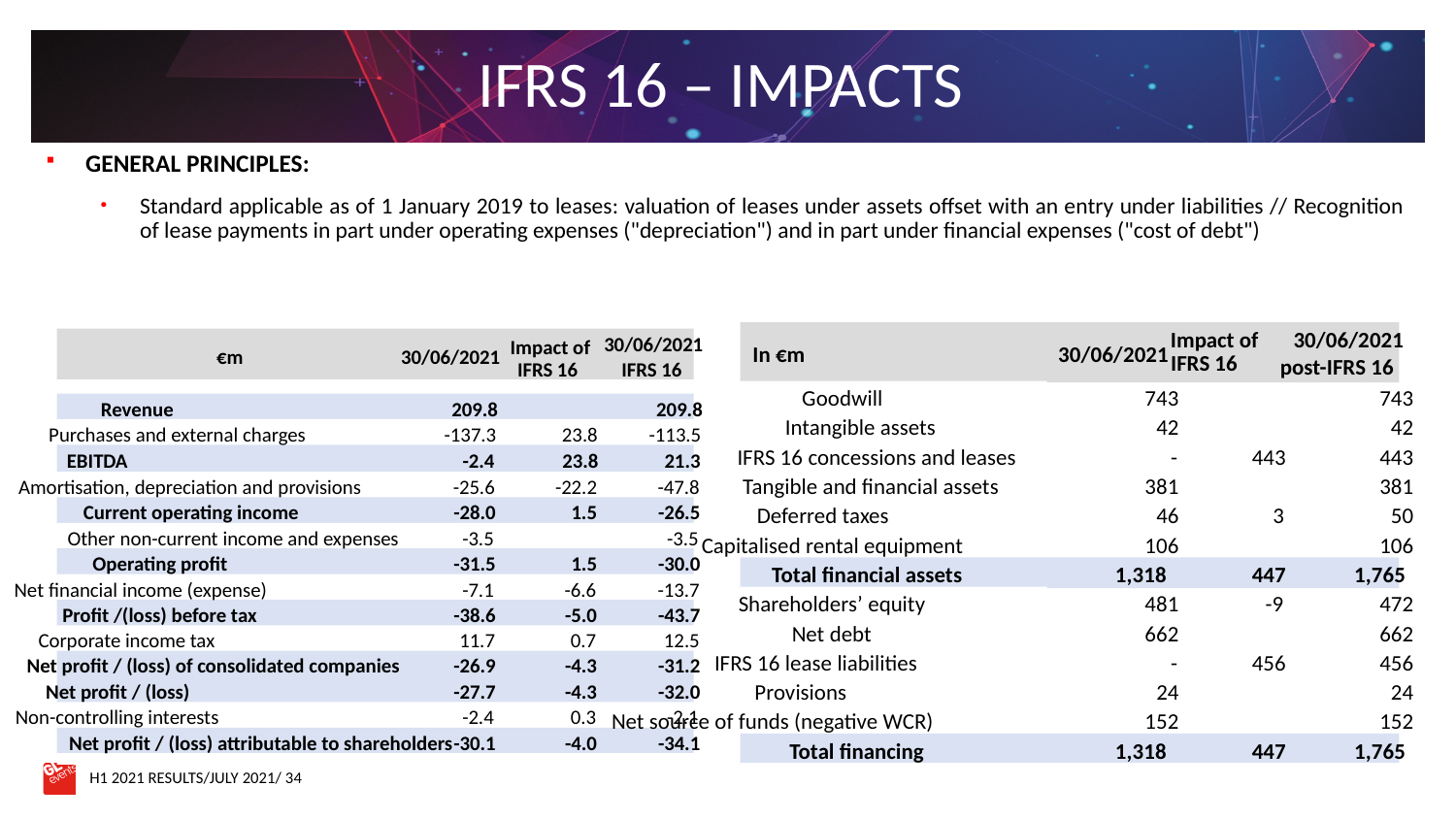

IFRS 16 – IMPACTS
General principles:
Standard applicable as of 1 January 2019 to leases: valuation of leases under assets offset with an entry under liabilities // Recognition of lease payments in part under operating expenses ("depreciation") and in part under financial expenses ("cost of debt")

Impact of
30/06/2021
In €m
30/06/2021
IFRS 16
post-IFRS 16

 Goodwill
               743
               743
 Intangible assets
                 42
                 42
 IFRS 16 concessions and leases
                  -
443
               443
 Tangible and financial assets
               381
               381
 Deferred taxes
                 46
3
                 50
 Capitalised rental equipment
               106
               106

Total financial assets
1,318
447
1,765

 Shareholders’ equity
               481
-9
               472
 Net debt
               662
               662
 IFRS 16 lease liabilities
                  -
456
               456
 Provisions
                 24
                 24

 Net source of funds (negative WCR)
               152
               152

Total financing
1,318
447
1,765

30/06/2021
Impact of
€m
30/06/2021
IFRS 16
IFRS 16

Revenue
209.8
209.8

Purchases and external charges
-137.3
23.8
-113.5

EBITDA
-2.4
23.8
21.3

Amortisation, depreciation and provisions
-25.6
-22.2
-47.8

Current operating income
-28.0
1.5
-26.5

Other non-current income and expenses
-3.5
-3.5

Operating profit
-31.5
1.5
-30.0

Net financial income (expense)
-7.1
-6.6
-13.7

Profit /(loss) before tax
-38.6
-5.0
-43.7

Corporate income tax
11.7
0.7
12.5

Net profit / (loss) of consolidated companies
-26.9
-4.3
-31.2
Net profit / (loss)
-27.7
-4.3
-32.0

Non-controlling interests
-2.4
0.3
-2.1

Net profit / (loss) attributable to shareholders
-30.1
-4.0
-34.1